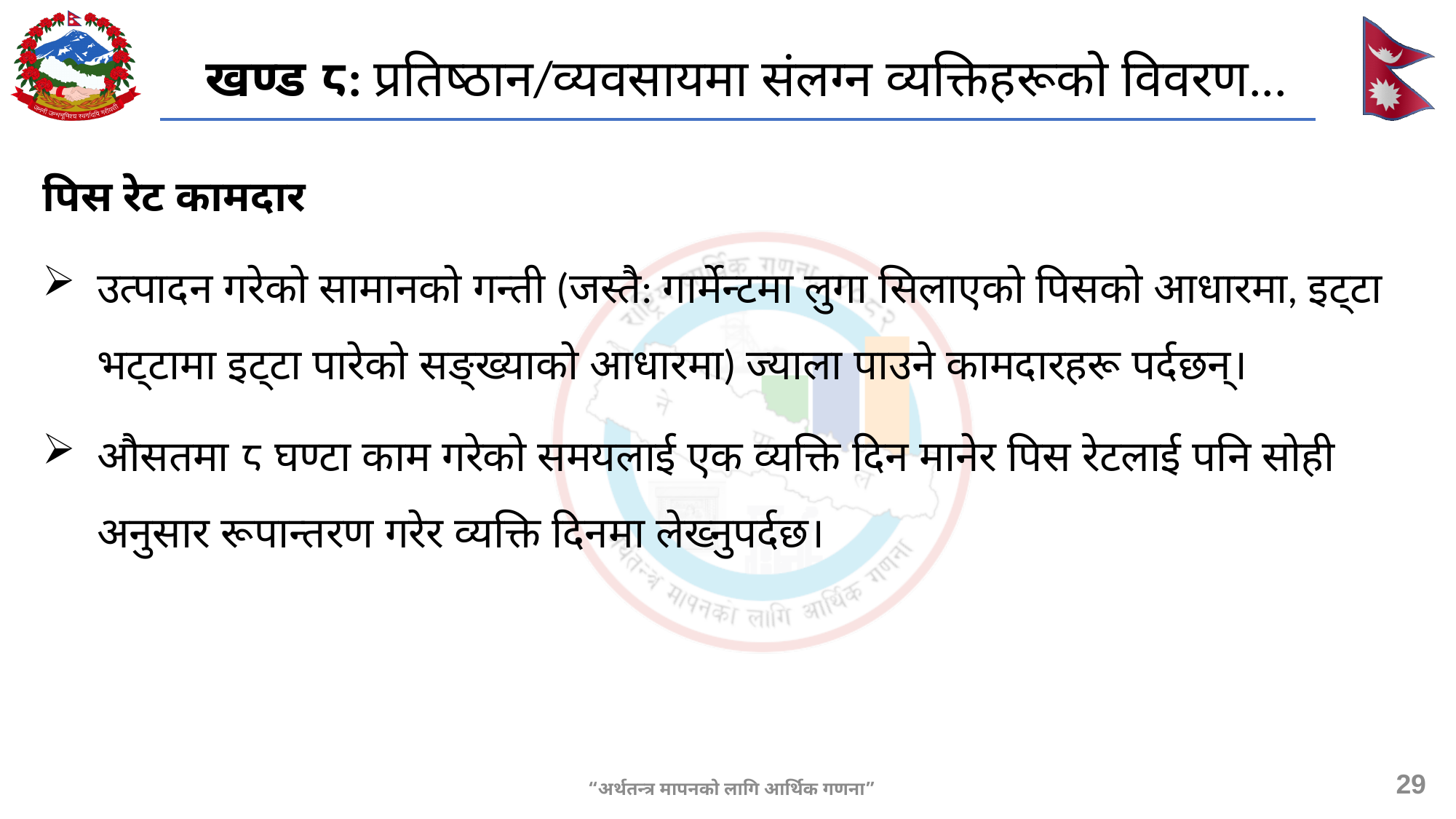

खण्ड ८: प्रतिष्ठान/व्यवसायमा संलग्न व्यक्तिहरूको विवरण...
पिस रेट कामदार
उत्पादन गरेको सामानको गन्ती (जस्तै: गार्मेन्टमा लुगा सिलाएको पिसको आधारमा, इट्टा भट्टामा इट्टा पारेको सङ्ख्याको आधारमा) ज्याला पाउने कामदारहरू पर्दछन्।
औसतमा ८ घण्टा काम गरेको समयलाई एक व्यक्ति दिन मानेर पिस रेटलाई पनि सोही अनुसार रूपान्तरण गरेर व्यक्ति दिनमा लेख्नुपर्दछ।
29
“अर्थतन्त्र मापनको लागि आर्थिक गणना”